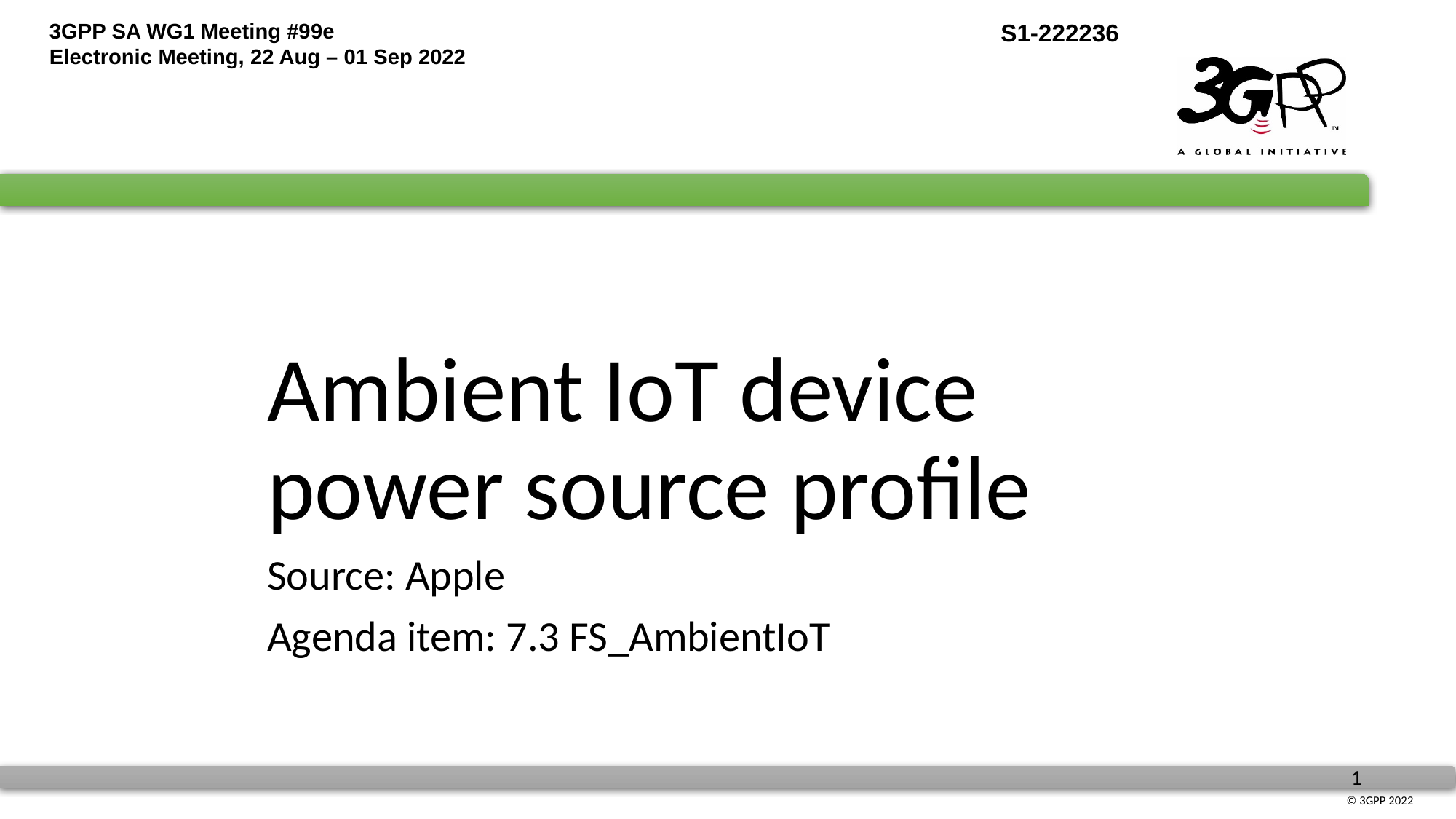

# Ambient IoT device power source profile
Source: Apple
Agenda item: 7.3 FS_AmbientIoT